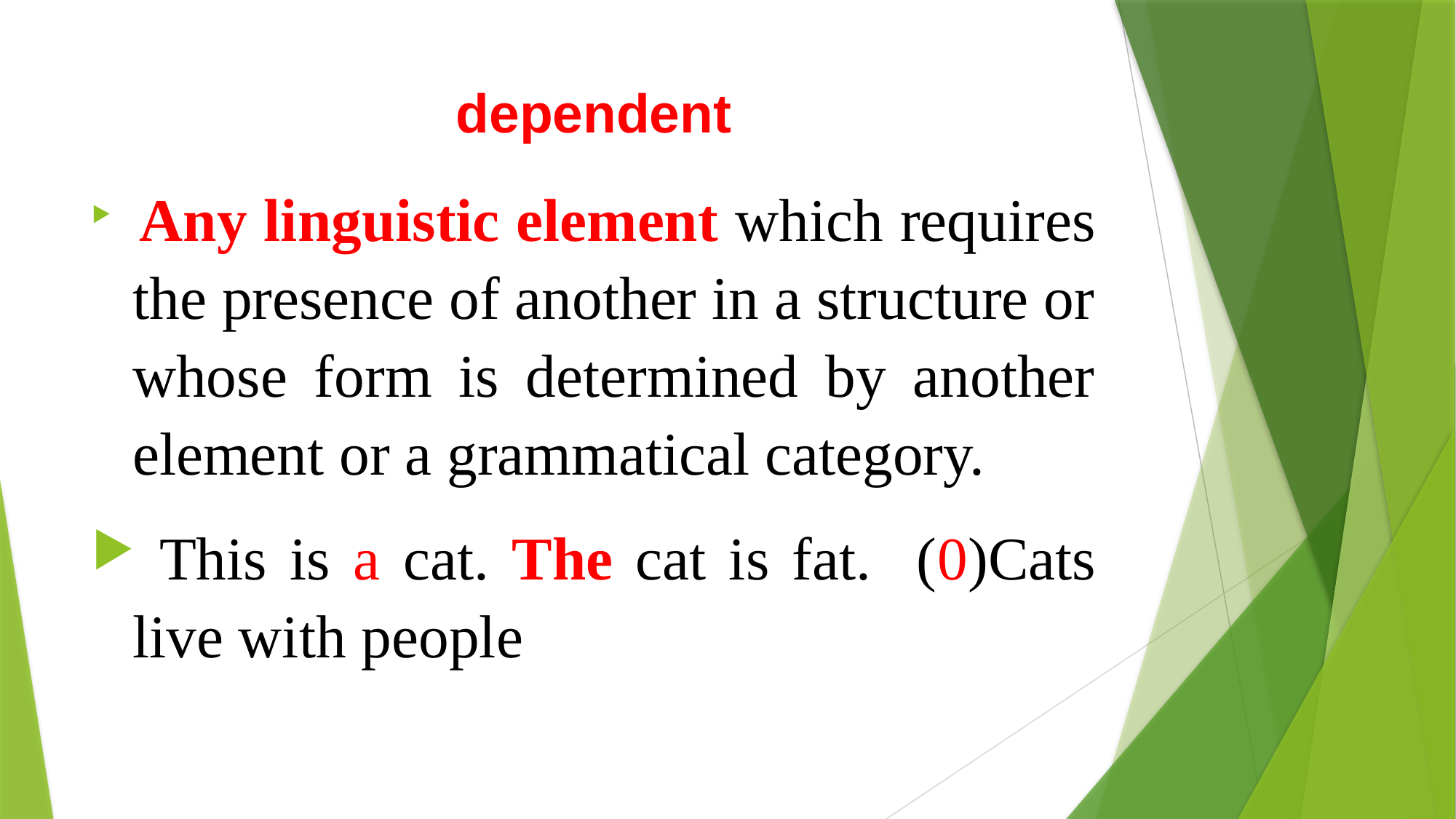

# dependent
 Any linguistic element which requires the presence of another in a structure or whose form is determined by another element or a grammatical category.
 This is a cat. The cat is fat.  (0)Cats live with people